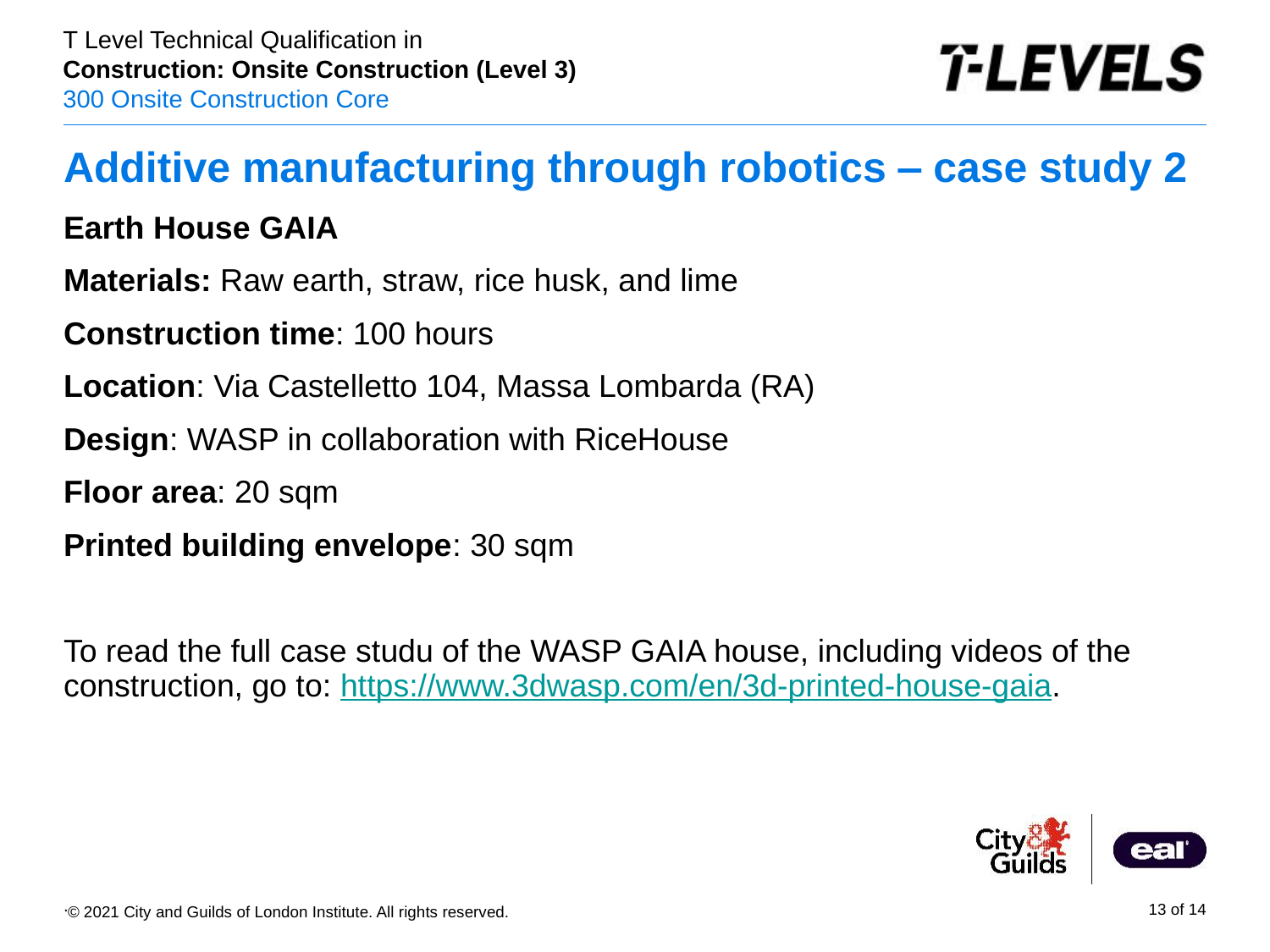

# Additive manufacturing through robotics ‒ case study 2
Earth House GAIA
Materials: Raw earth, straw, rice husk, and lime
Construction time: 100 hours
Location: Via Castelletto 104, Massa Lombarda (RA)
Design: WASP in collaboration with RiceHouse
Floor area: 20 sqm
Printed building envelope: 30 sqm

To read the full case studu of the WASP GAIA house, including videos of the construction, go to: https://www.3dwasp.com/en/3d-printed-house-gaia.

.